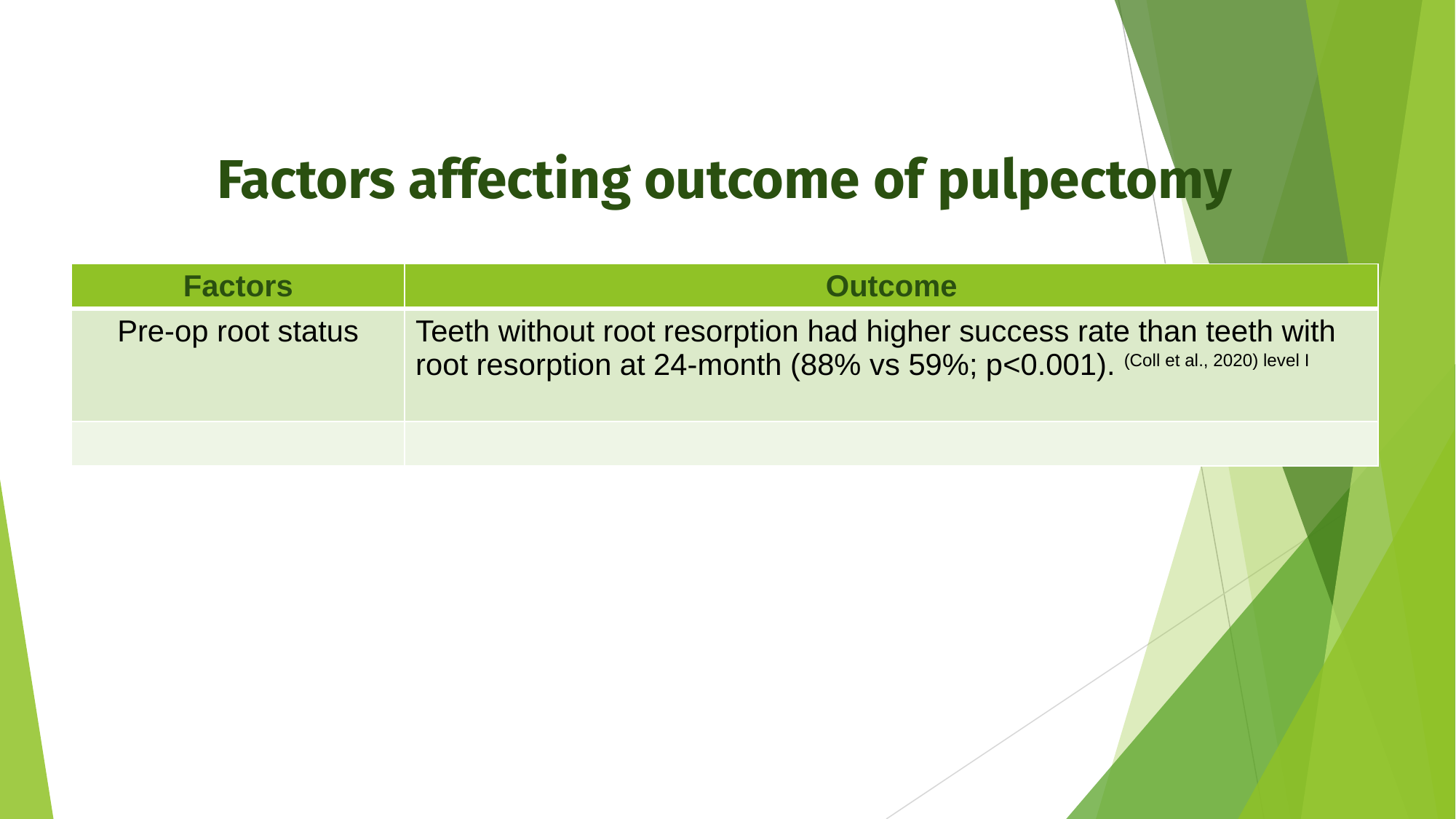

# Factors affecting outcome of pulpectomy
| Factors | Outcome |
| --- | --- |
| Pre-op root status | Teeth without root resorption had higher success rate than teeth with root resorption at 24-month (88% vs 59%; p<0.001). (Coll et al., 2020) level I |
|  |  |